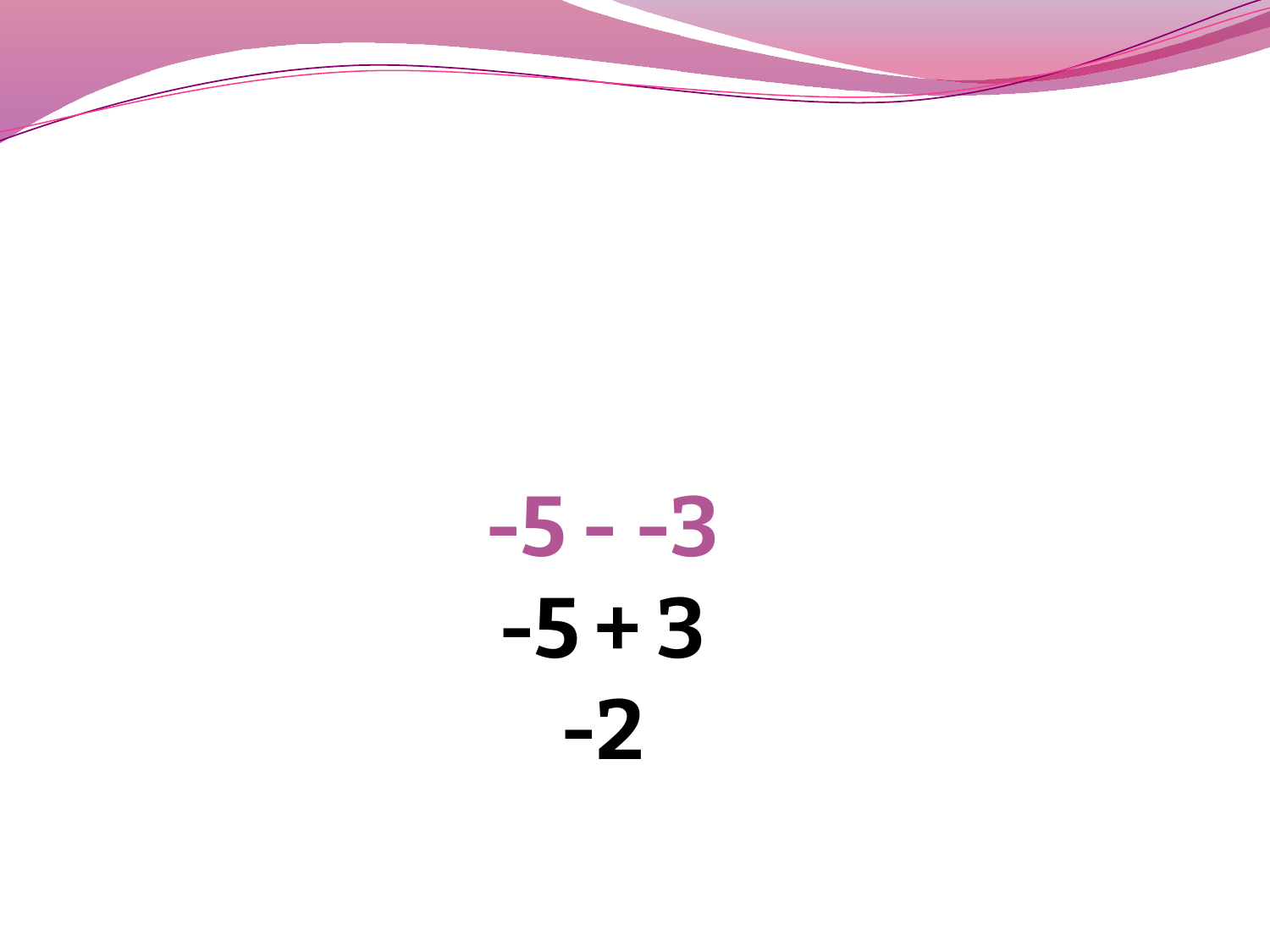

# -5 - -3 -5 + 3 -2